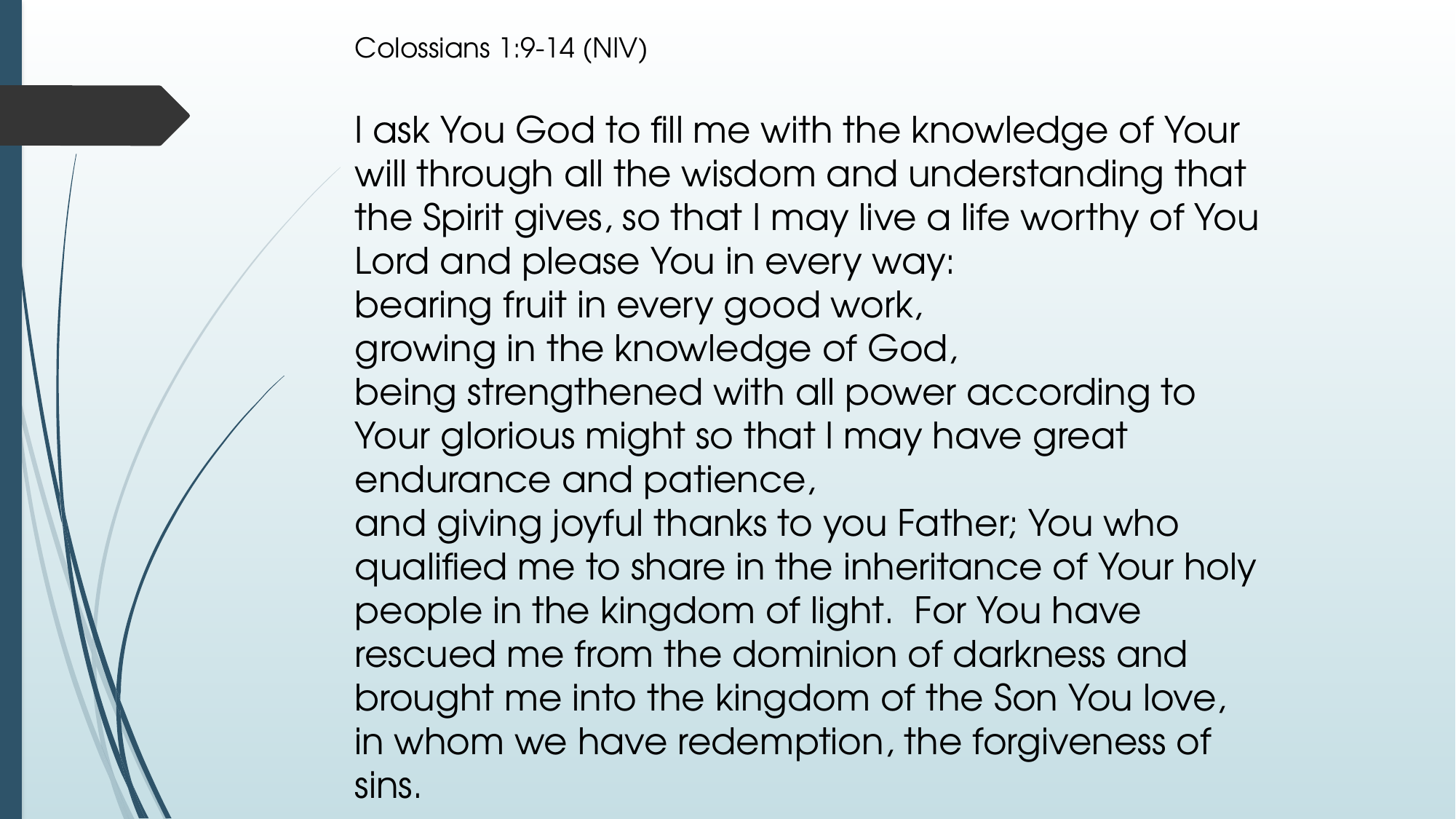

Colossians 1:9-14 (NIV)

I ask You God to fill me with the knowledge of Your will through all the wisdom and understanding that the Spirit gives, so that I may live a life worthy of You Lord and please You in every way:
bearing fruit in every good work,
growing in the knowledge of God,
being strengthened with all power according to Your glorious might so that I may have great endurance and patience,
and giving joyful thanks to you Father; You who  qualified me to share in the inheritance of Your holy people in the kingdom of light.  For You have rescued me from the dominion of darkness and brought me into the kingdom of the Son You love, in whom we have redemption, the forgiveness of sins.